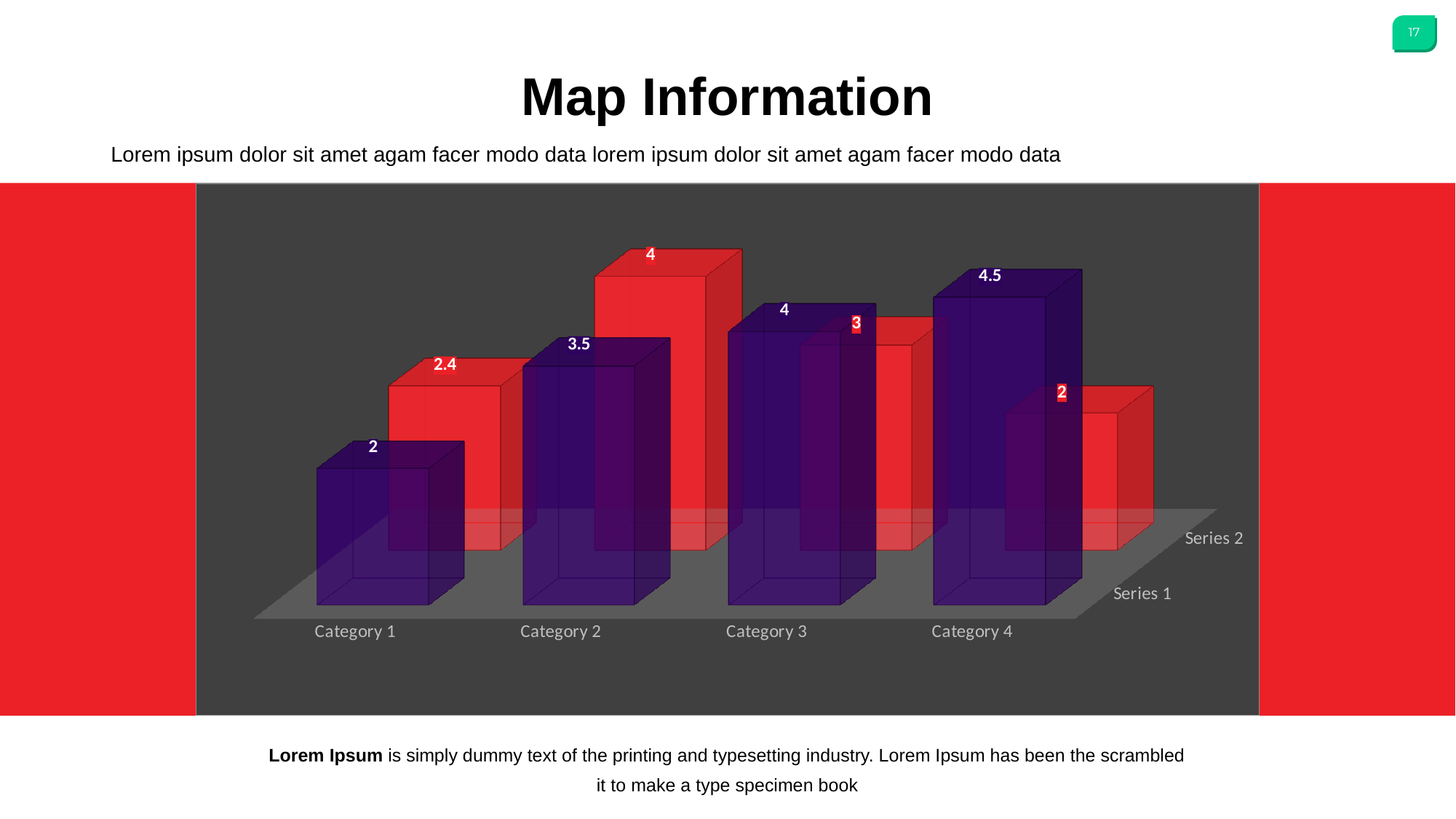

Map Information
Lorem ipsum dolor sit amet agam facer modo data lorem ipsum dolor sit amet agam facer modo data

[unsupported chart]

Lorem Ipsum is simply dummy text of the printing and typesetting industry. Lorem Ipsum has been the scrambled it to make a type specimen book